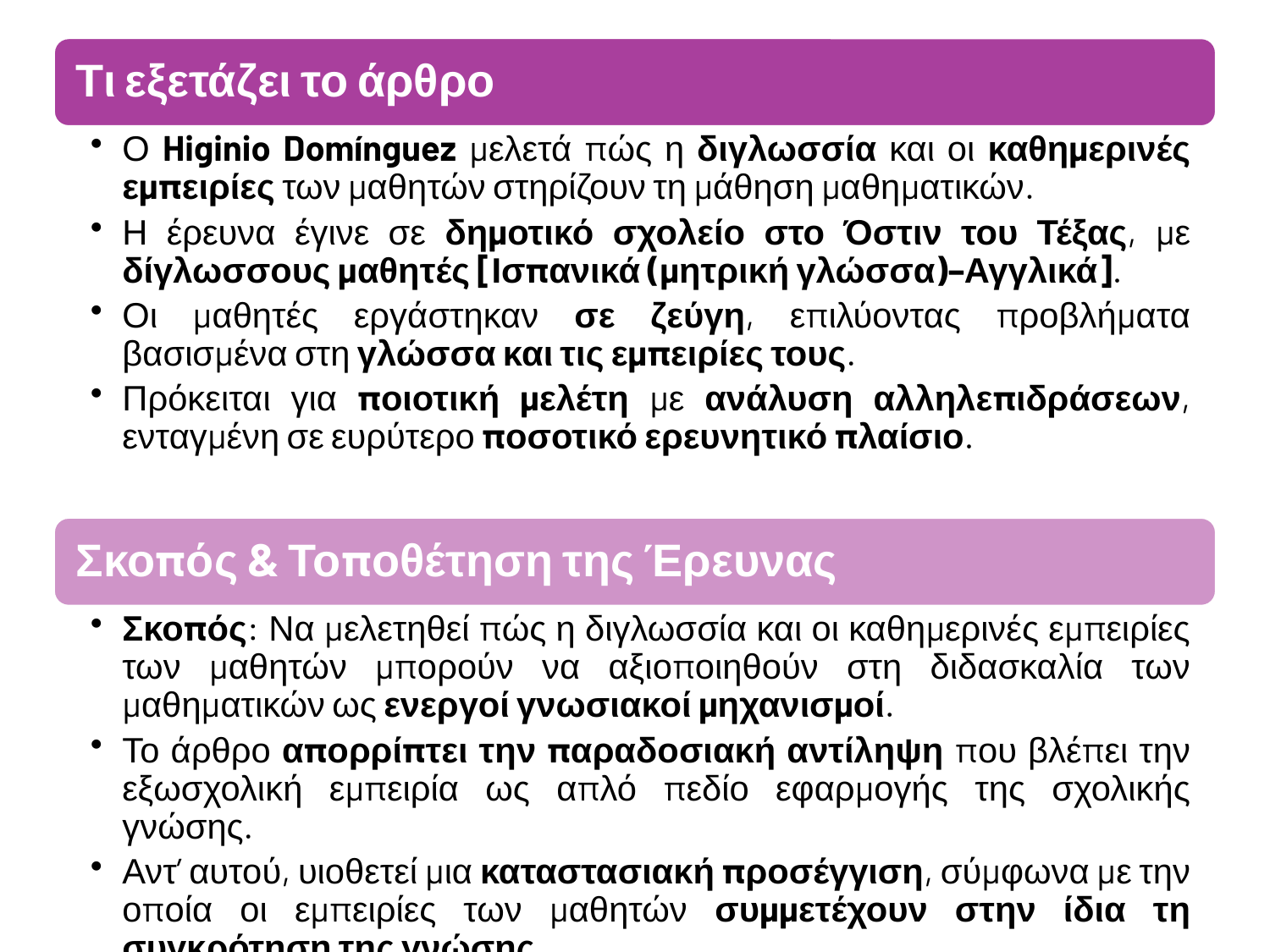

Τι εξετάζει το άρθρο
Ο Higinio Domínguez μελετά πώς η διγλωσσία και οι καθημερινές εμπειρίες των μαθητών στηρίζουν τη μάθηση μαθηματικών.
Η έρευνα έγινε σε δημοτικό σχολείο στο Όστιν του Τέξας, με δίγλωσσους μαθητές [Ισπανικά (μητρική γλώσσα)–Αγγλικά].
Οι μαθητές εργάστηκαν σε ζεύγη, επιλύοντας προβλήματα βασισμένα στη γλώσσα και τις εμπειρίες τους.
Πρόκειται για ποιοτική μελέτη με ανάλυση αλληλεπιδράσεων, ενταγμένη σε ευρύτερο ποσοτικό ερευνητικό πλαίσιο.
Σκοπός & Τοποθέτηση της Έρευνας
Σκοπός: Να μελετηθεί πώς η διγλωσσία και οι καθημερινές εμπειρίες των μαθητών μπορούν να αξιοποιηθούν στη διδασκαλία των μαθηματικών ως ενεργοί γνωσιακοί μηχανισμοί.
Το άρθρο απορρίπτει την παραδοσιακή αντίληψη που βλέπει την εξωσχολική εμπειρία ως απλό πεδίο εφαρμογής της σχολικής γνώσης.
Αντ’ αυτού, υιοθετεί μια καταστασιακή προσέγγιση, σύμφωνα με την οποία οι εμπειρίες των μαθητών συμμετέχουν στην ίδια τη συγκρότηση της γνώσης.